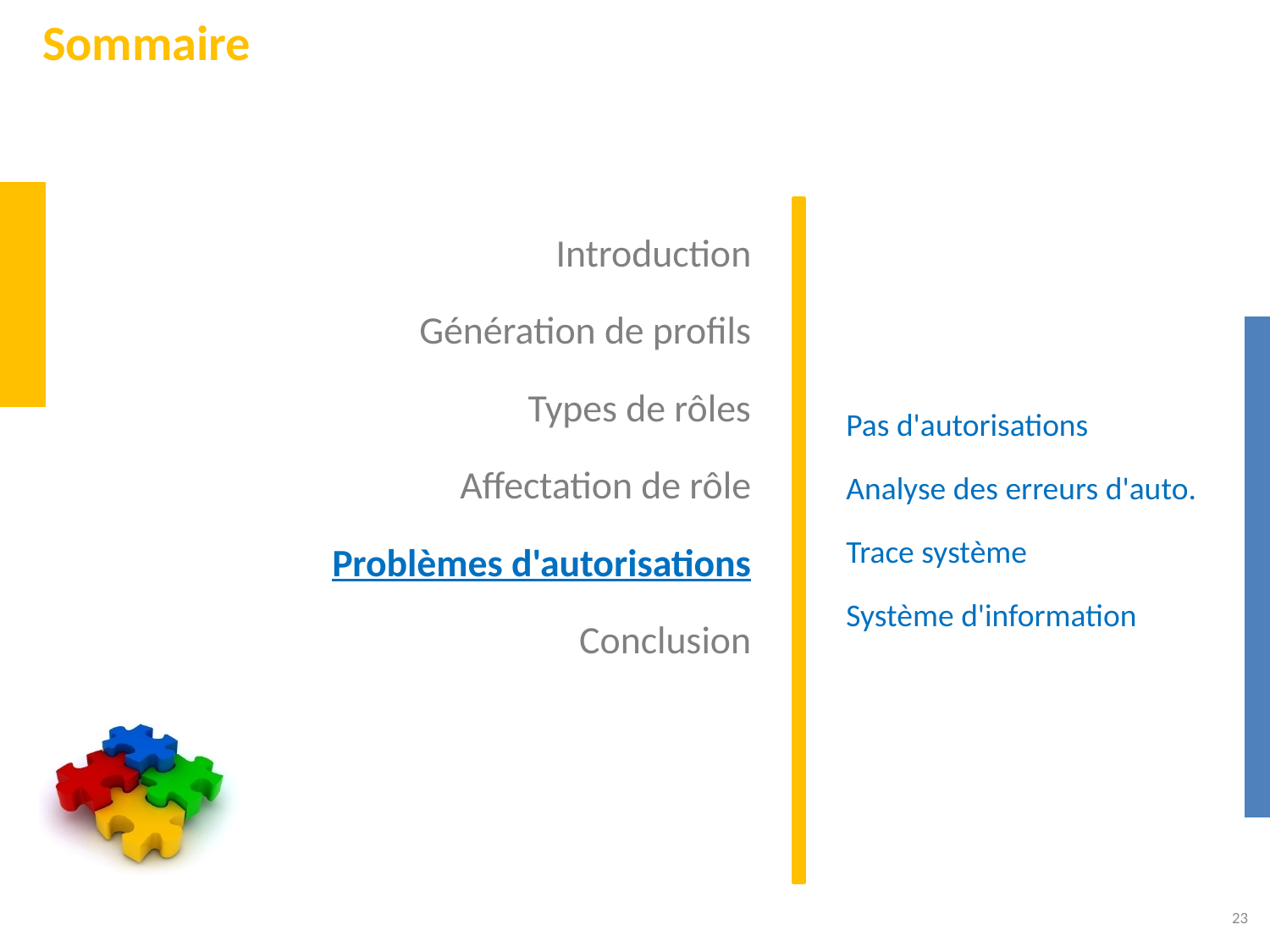

# Sommaire
Introduction
Génération de profils
Types de rôles
Affectation de rôle
Problèmes d'autorisations
Conclusion

Pas d'autorisations
Analyse des erreurs d'auto.
Trace système
Système d'information

23